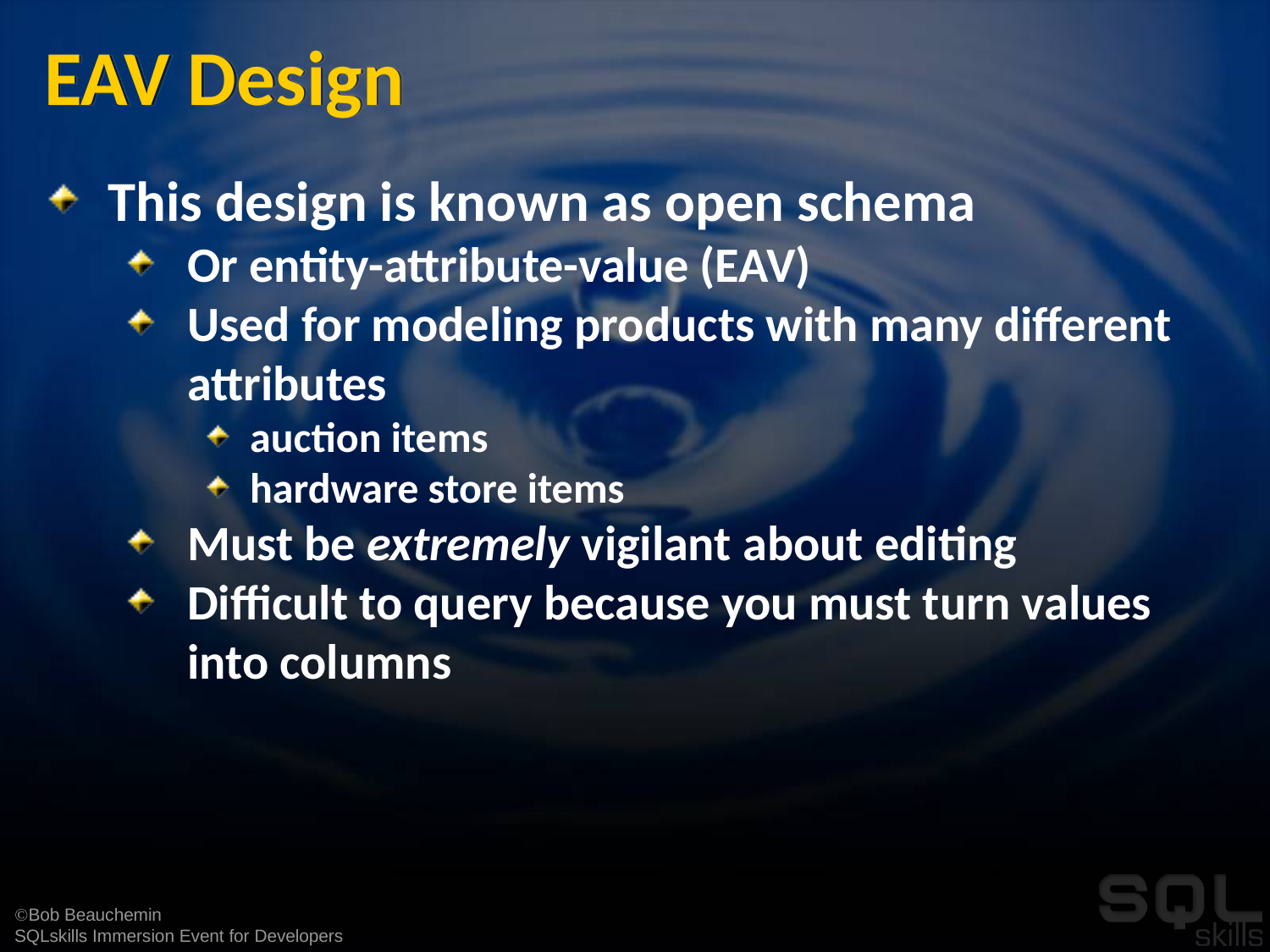

# EAV Design
This design is known as open schema
Or entity-attribute-value (EAV)
Used for modeling products with many different attributes
auction items
hardware store items
Must be extremely vigilant about editing
Difficult to query because you must turn values into columns